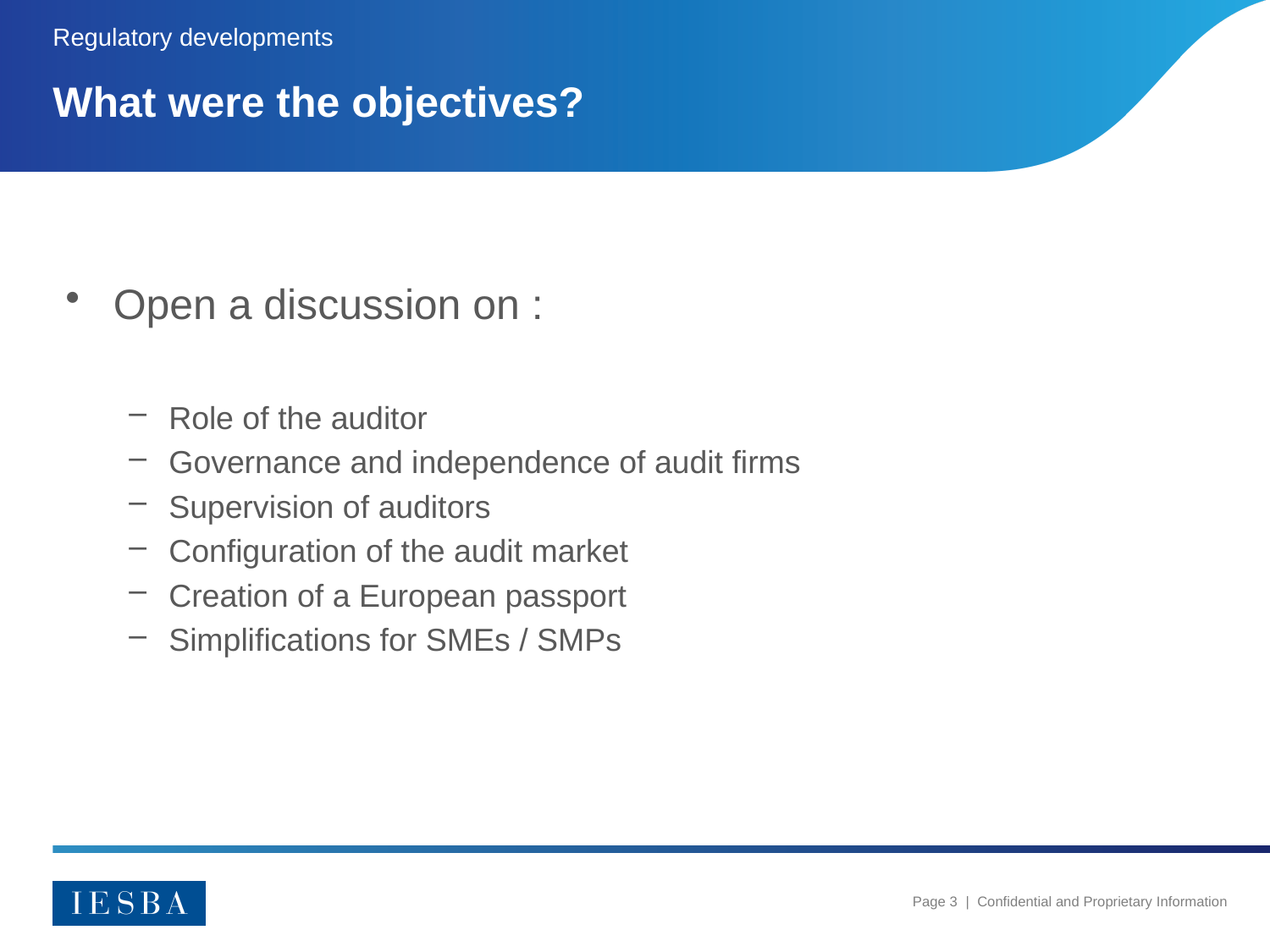

Regulatory developments

# What were the objectives?

Open a discussion on :

Role of the auditor
Governance and independence of audit firms
Supervision of auditors
Configuration of the audit market
Creation of a European passport
Simplifications for SMEs / SMPs